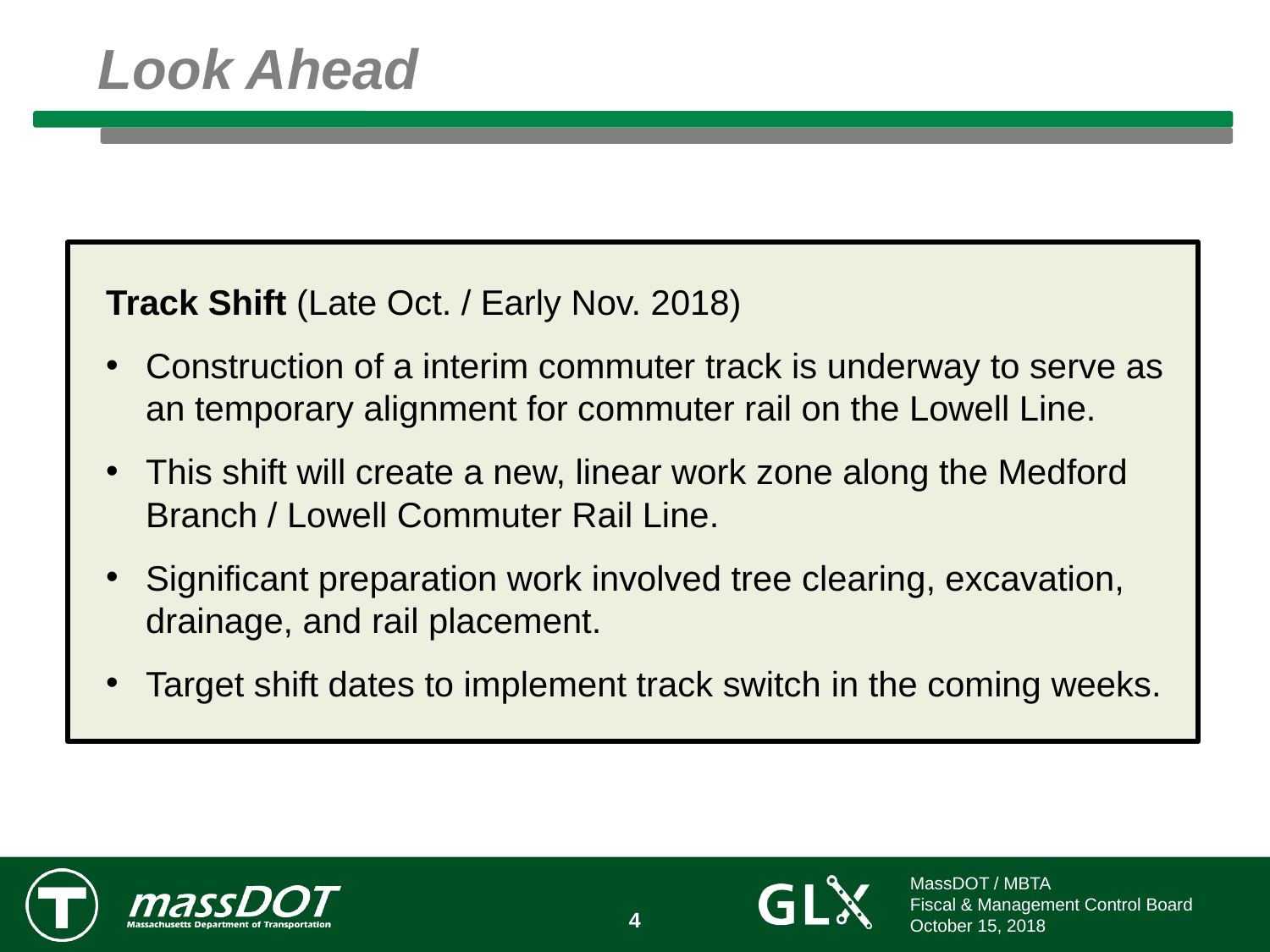

# Look Ahead

Track Shift (Late Oct. / Early Nov. 2018)
Construction of a interim commuter track is underway to serve as an temporary alignment for commuter rail on the Lowell Line.
This shift will create a new, linear work zone along the Medford Branch / Lowell Commuter Rail Line.
Significant preparation work involved tree clearing, excavation, drainage, and rail placement.
Target shift dates to implement track switch in the coming weeks.
4